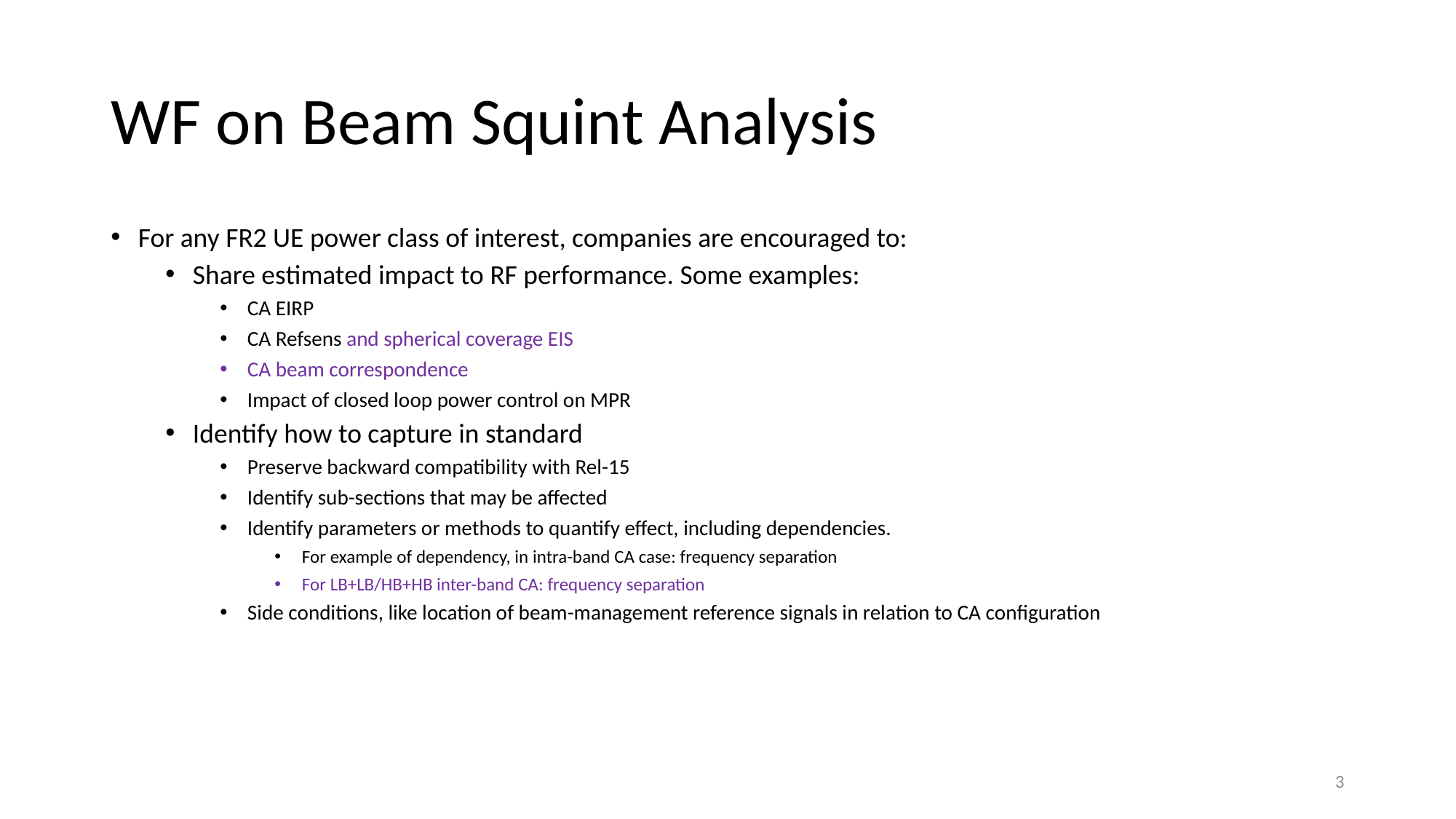

# WF on Beam Squint Analysis
For any FR2 UE power class of interest, companies are encouraged to:
Share estimated impact to RF performance. Some examples:
CA EIRP
CA Refsens and spherical coverage EIS
CA beam correspondence
Impact of closed loop power control on MPR
Identify how to capture in standard
Preserve backward compatibility with Rel-15
Identify sub-sections that may be affected
Identify parameters or methods to quantify effect, including dependencies.
For example of dependency, in intra-band CA case: frequency separation
For LB+LB/HB+HB inter-band CA: frequency separation
Side conditions, like location of beam-management reference signals in relation to CA configuration
3